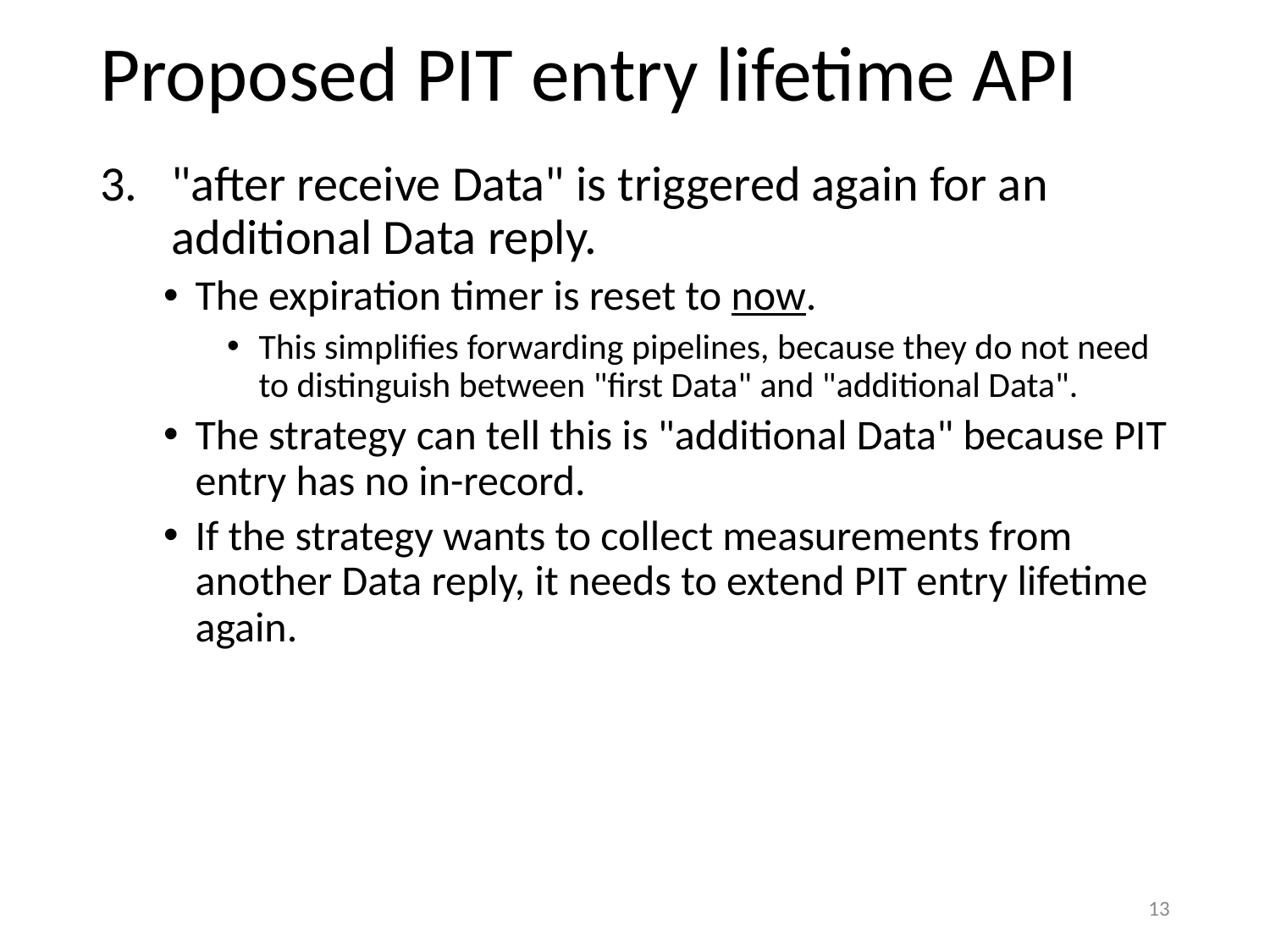

# Proposed PIT entry lifetime API
"after receive Data" is triggered again for an additional Data reply.
The expiration timer is reset to now.
This simplifies forwarding pipelines, because they do not need to distinguish between "first Data" and "additional Data".
The strategy can tell this is "additional Data" because PIT entry has no in-record.
If the strategy wants to collect measurements from another Data reply, it needs to extend PIT entry lifetime again.
13